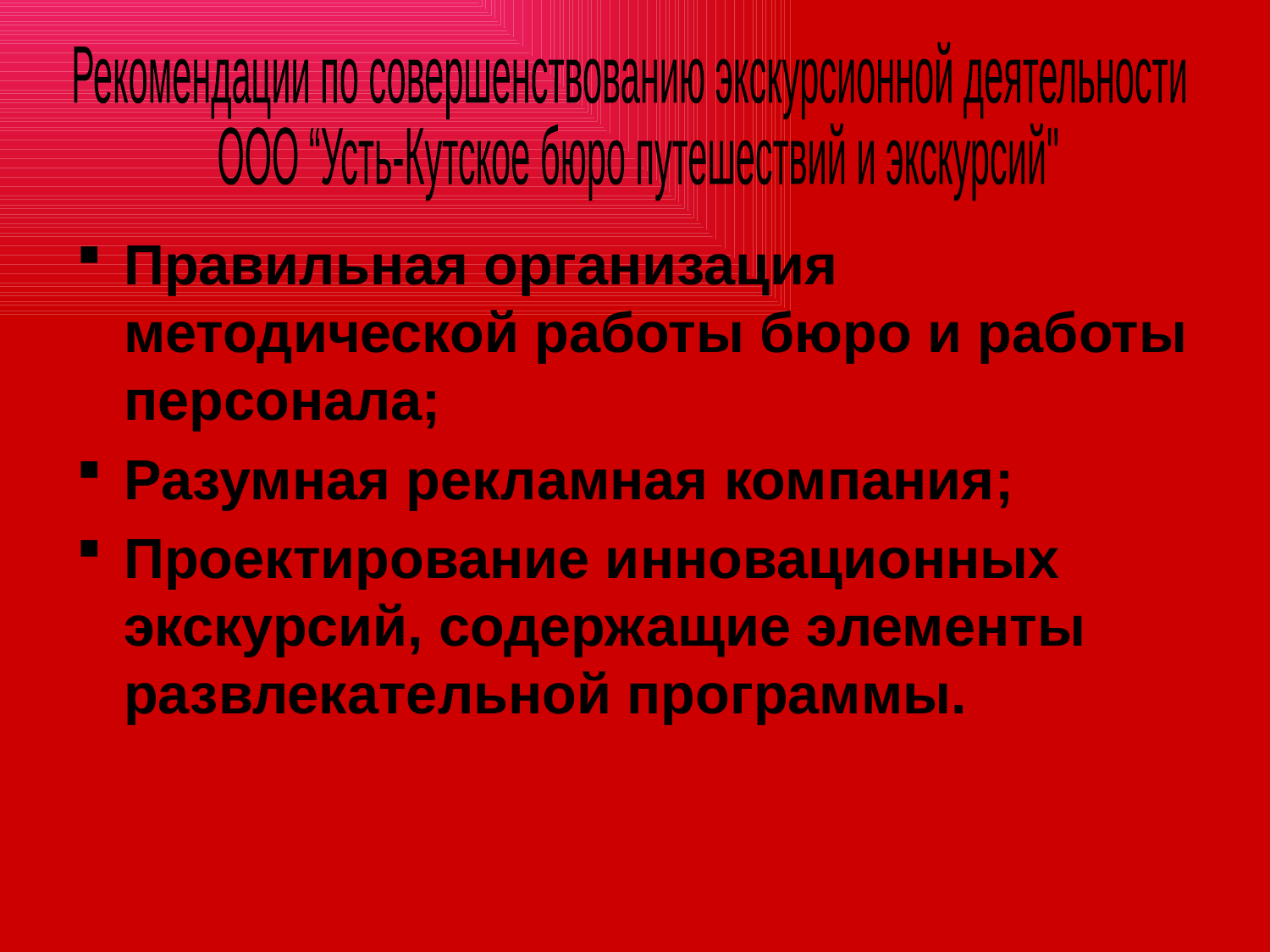

Рекомендации по совершенствованию экскурсионной деятельности
 ООО “Усть-Кутское бюро путешествий и экскурсий"
Правильная организация методической работы бюро и работы персонала;
Разумная рекламная компания;
Проектирование инновационных экскурсий, содержащие элементы развлекательной программы.